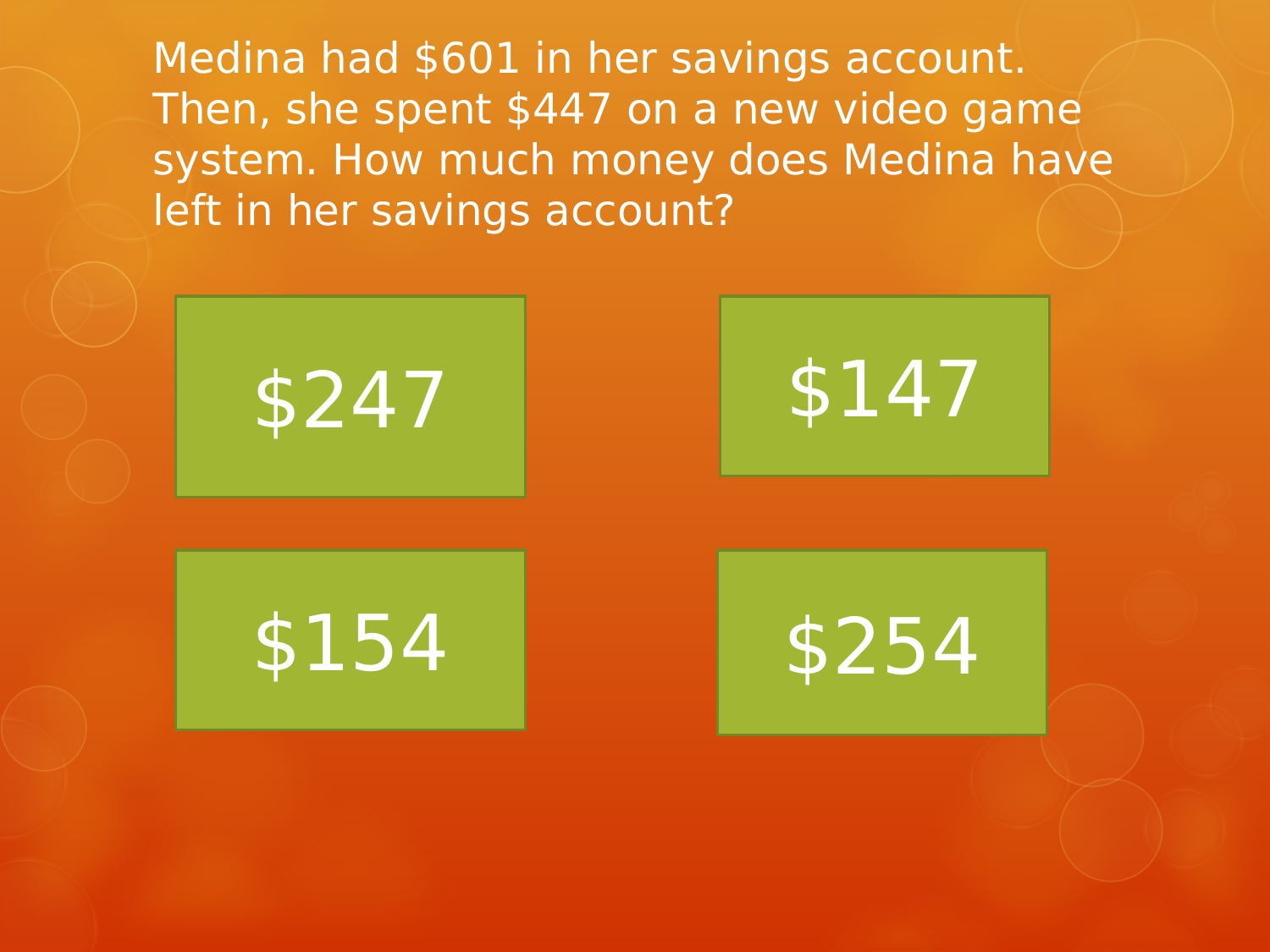

# Medina had $601 in her savings account. Then, she spent $447 on a new video game system. How much money does Medina have left in her savings account?

$247
$147
$154
$254